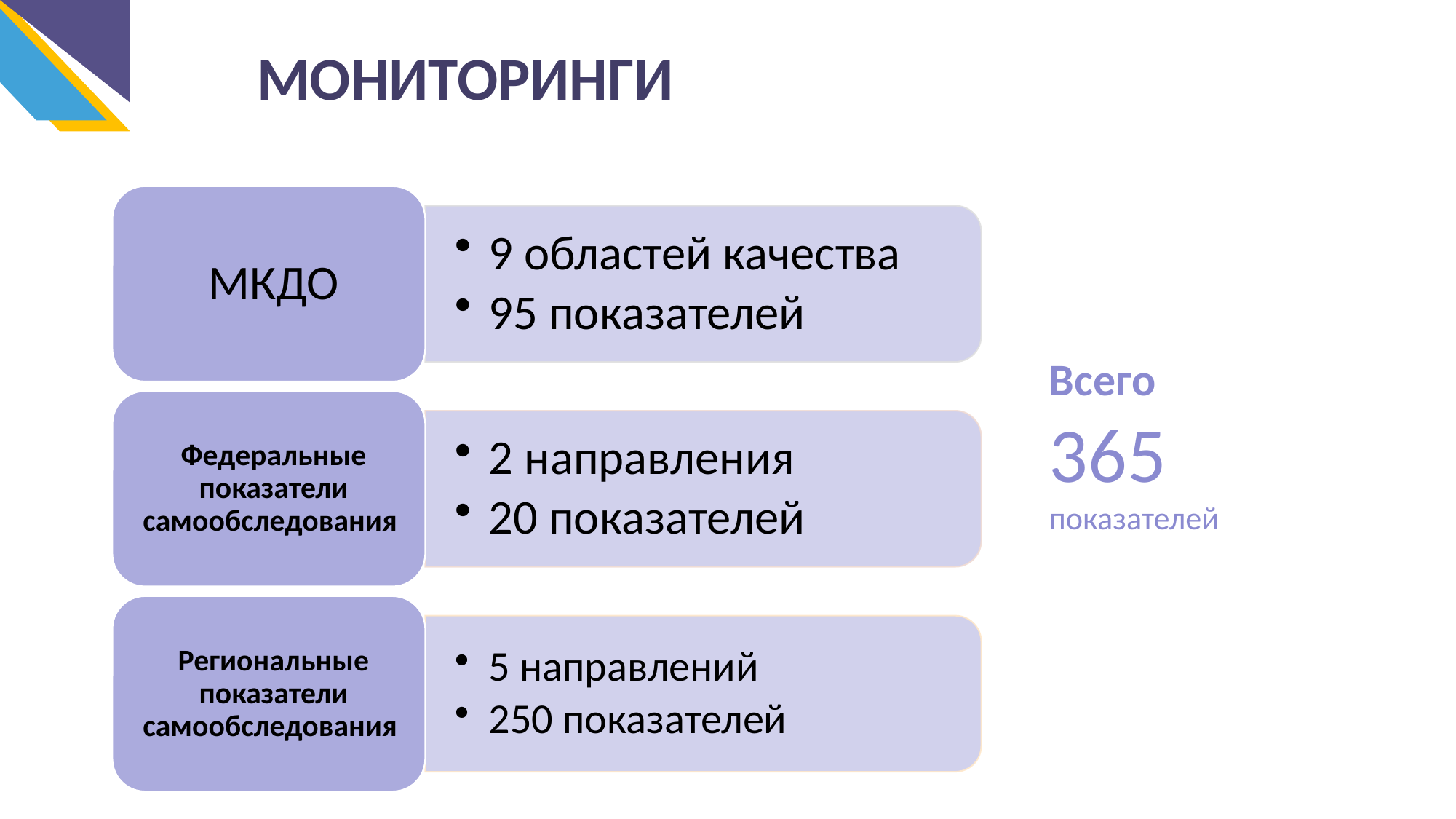

МОНИТОРИНГИ
9 областей качества
95 показателей
МКДО
2 направления
20 показателей
Федеральные показатели самообследования
5 направлений
250 показателей
Региональные показатели самообследования
Всего
365
показателей